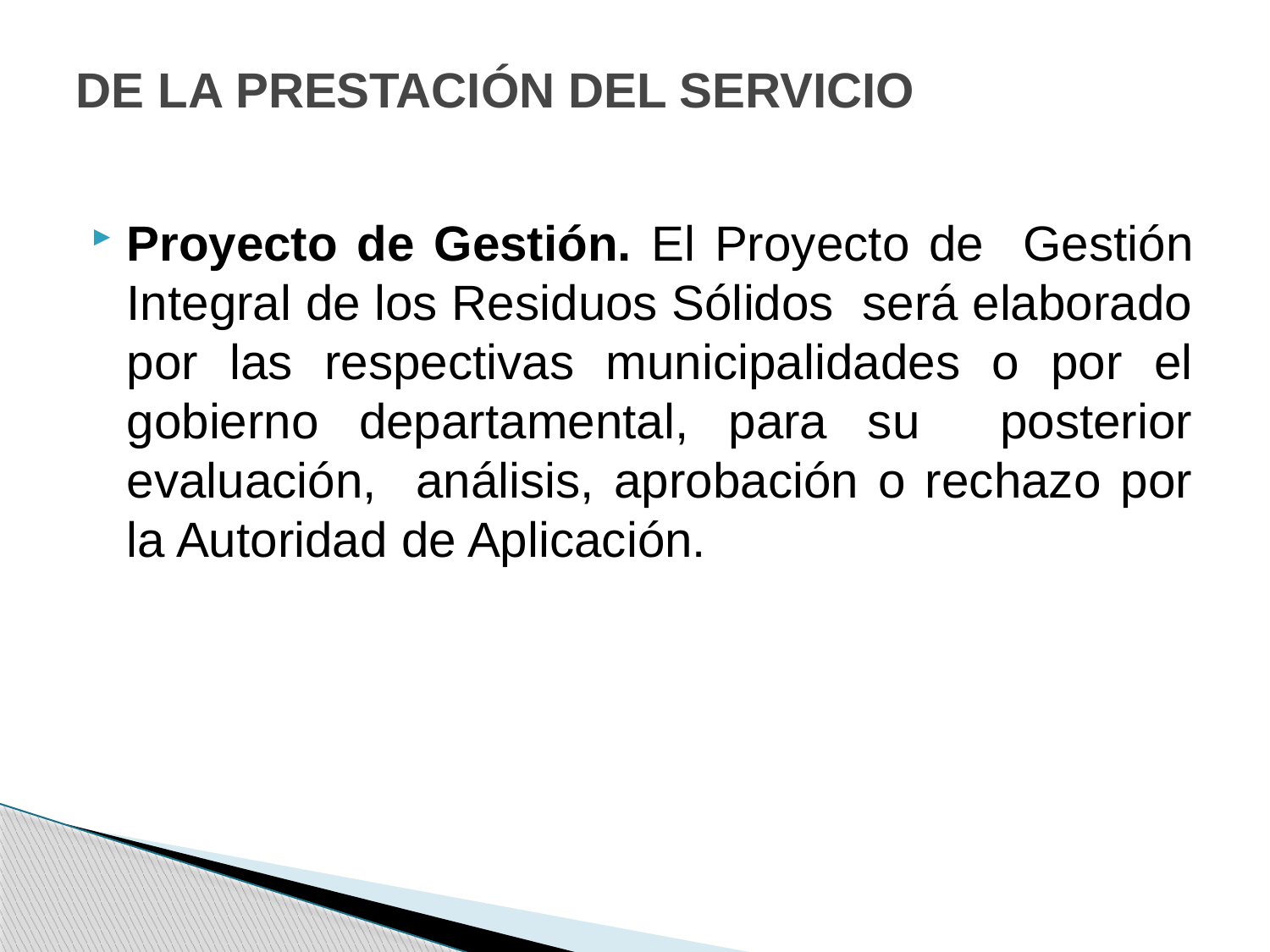

# DE LA PRESTACIÓN DEL SERVICIO
Proyecto de Gestión. El Proyecto de  Gestión Integral de los Residuos Sólidos  será elaborado por las respectivas municipalidades o por el gobierno departamental, para su  posterior evaluación,  análisis, aprobación o rechazo por la Autoridad de Aplicación.